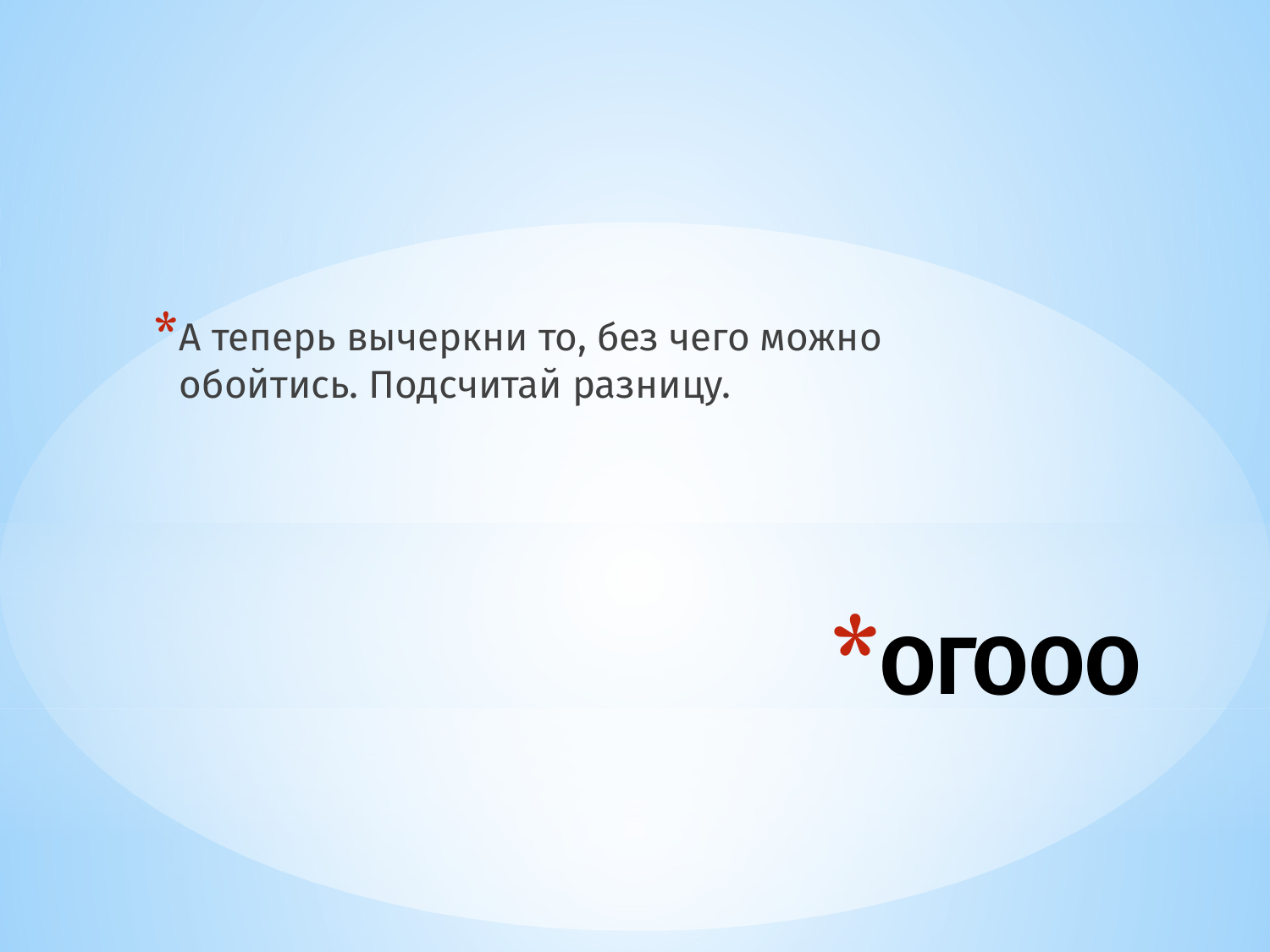

А теперь вычеркни то, без чего можно обойтись. Подсчитай разницу.
# ОГООО